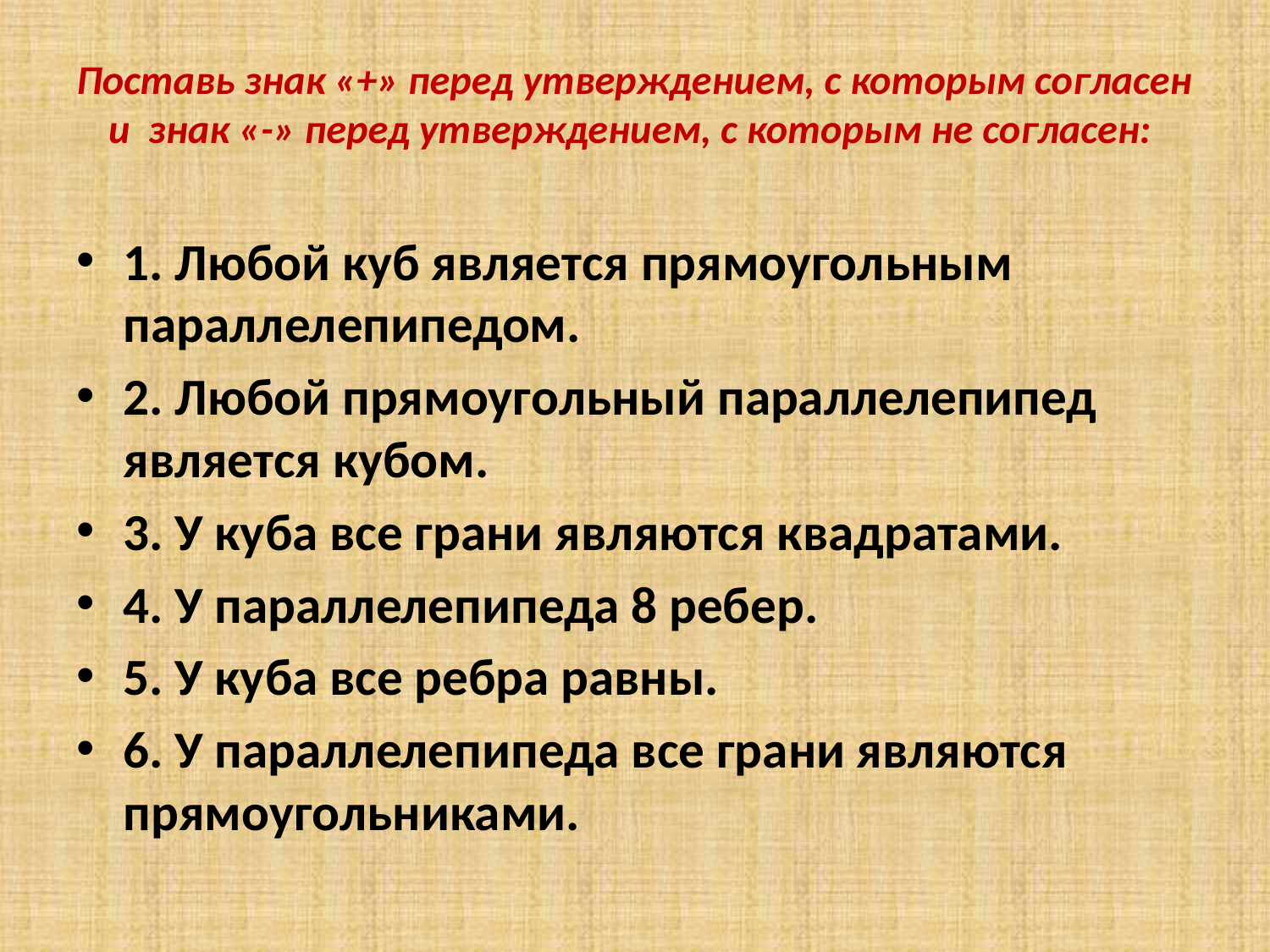

# Поставь знак «+» перед утверждением, с которым согласен и  знак «-» перед утверждением, с которым не согласен:
1. Любой куб является прямоугольным параллелепипедом.
2. Любой прямоугольный параллелепипед является кубом.
3. У куба все грани являются квадратами.
4. У параллелепипеда 8 ребер.
5. У куба все ребра равны.
6. У параллелепипеда все грани являются прямоугольниками.